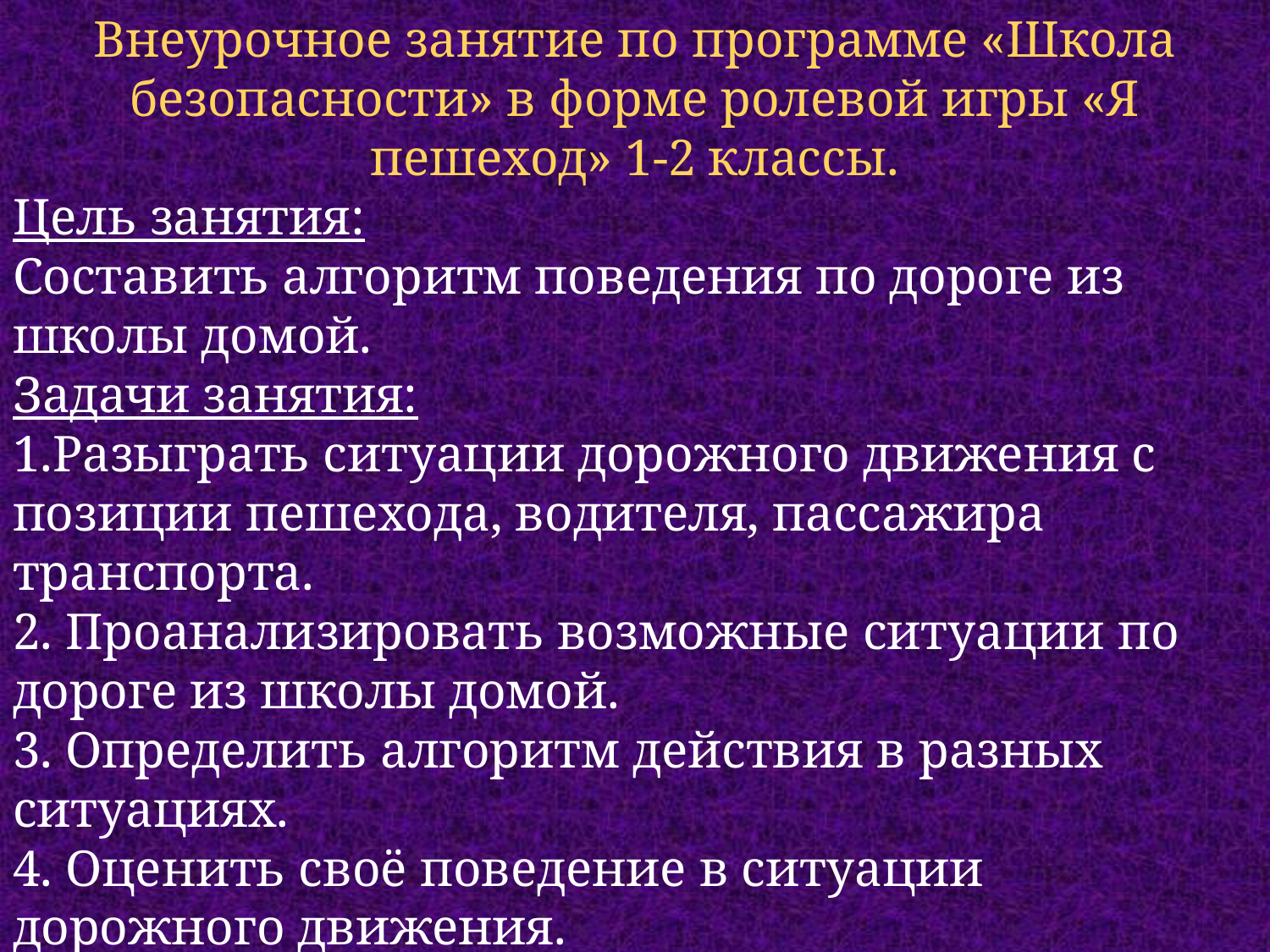

Внеурочное занятие по программе «Школа безопасности» в форме ролевой игры «Я пешеход» 1-2 классы.
Цель занятия:
Составить алгоритм поведения по дороге из школы домой.
Задачи занятия:
1.Разыграть ситуации дорожного движения с позиции пешехода, водителя, пассажира транспорта.
2. Проанализировать возможные ситуации по дороге из школы домой.
3. Определить алгоритм действия в разных ситуациях.
4. Оценить своё поведение в ситуации дорожного движения.